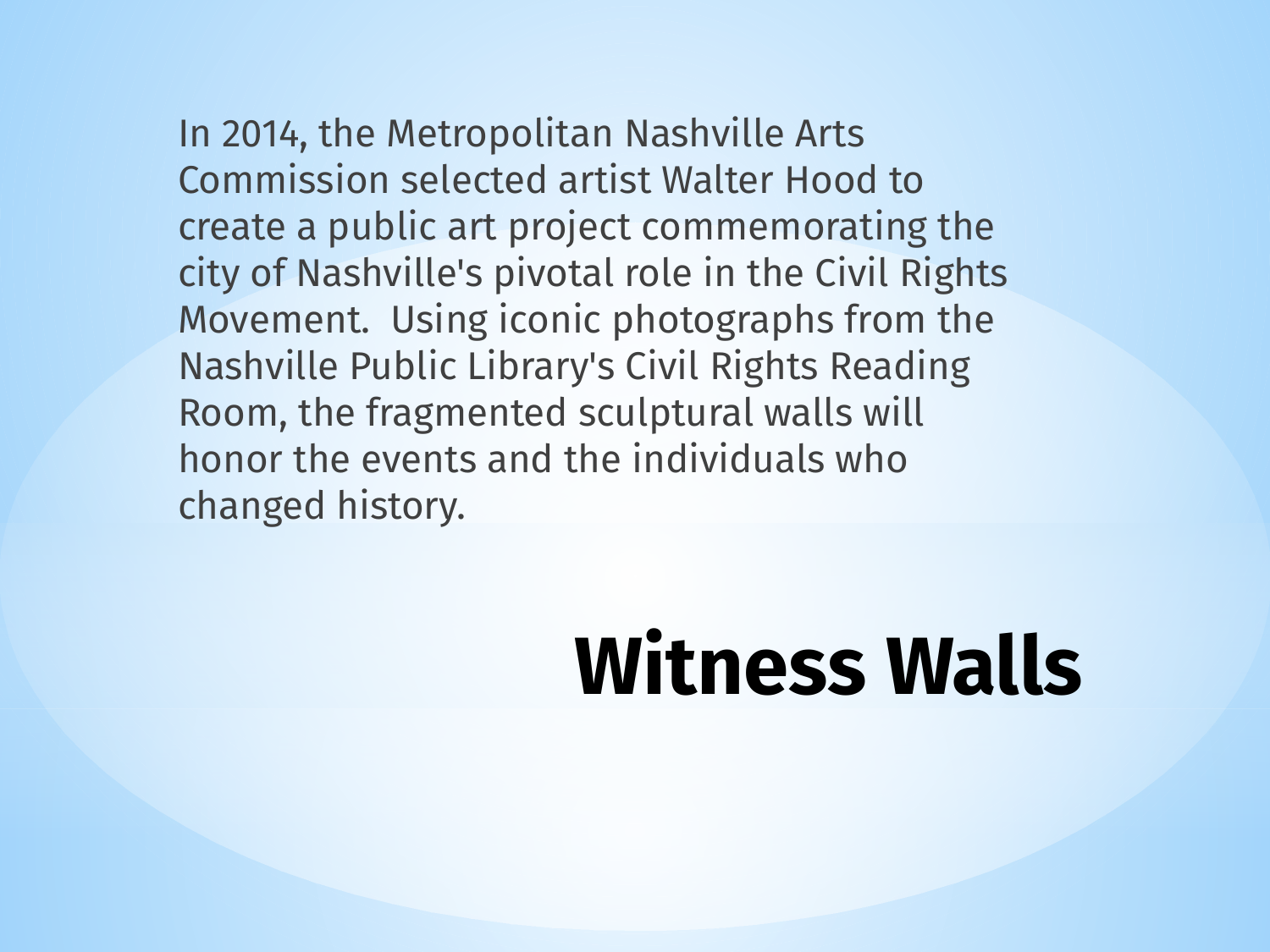

In 2014, the Metropolitan Nashville Arts Commission selected artist Walter Hood to create a public art project commemorating the city of Nashville's pivotal role in the Civil Rights Movement.  Using iconic photographs from the Nashville Public Library's Civil Rights Reading Room, the fragmented sculptural walls will honor the events and the individuals who changed history.
# Witness Walls